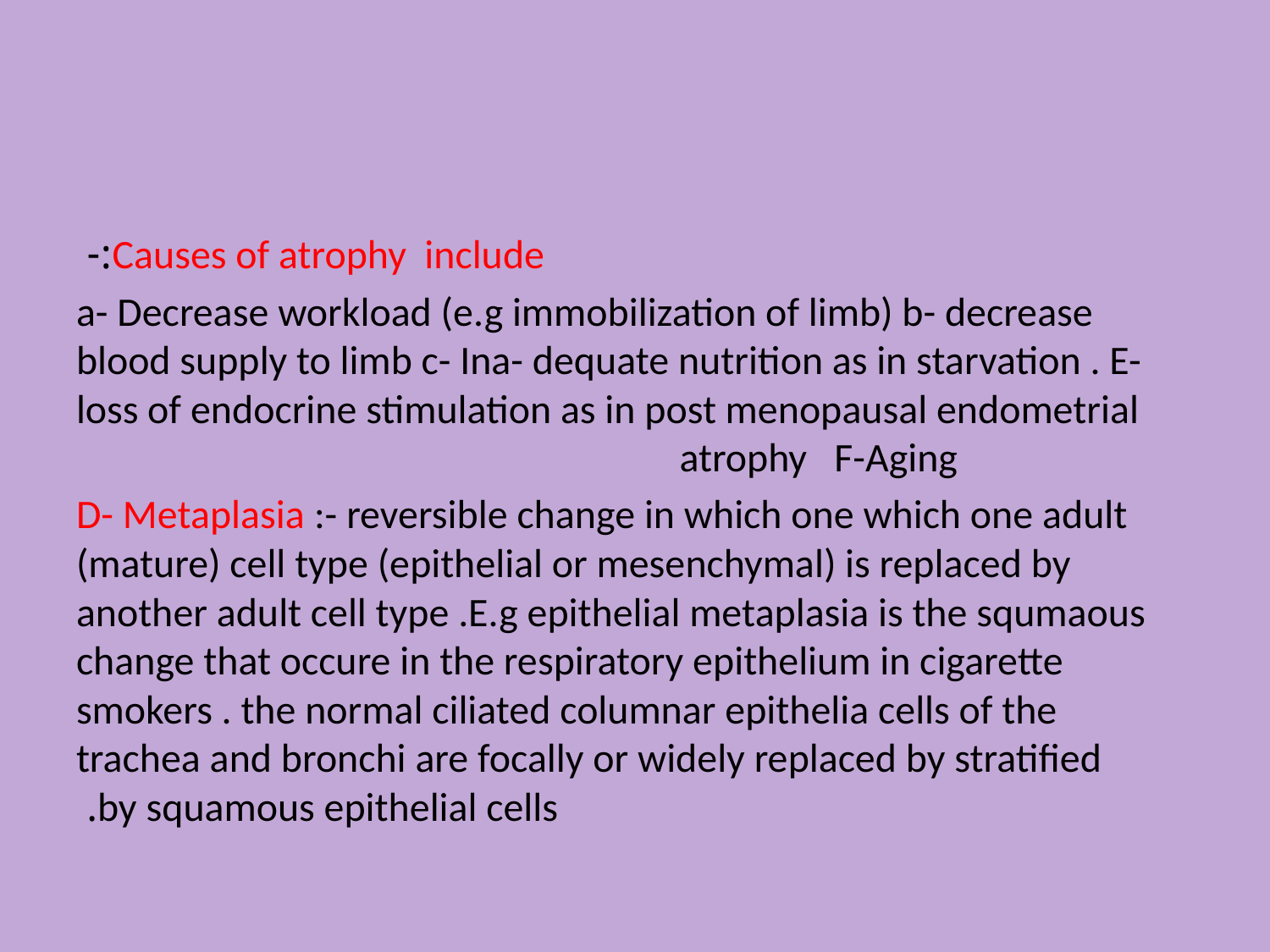

#
Causes of atrophy  include:-
a- Decrease workload (e.g immobilization of limb) b- decrease blood supply to limb c- Ina- dequate nutrition as in starvation . E- loss of endocrine stimulation as in post menopausal endometrial atrophy   F-Aging
 D- Metaplasia :- reversible change in which one which one adult (mature) cell type (epithelial or mesenchymal) is replaced by another adult cell type .E.g epithelial metaplasia is the squmaous change that occure in the respiratory epithelium in cigarette smokers . the normal ciliated columnar epithelia cells of the trachea and bronchi are focally or widely replaced by stratified by squamous epithelial cells.